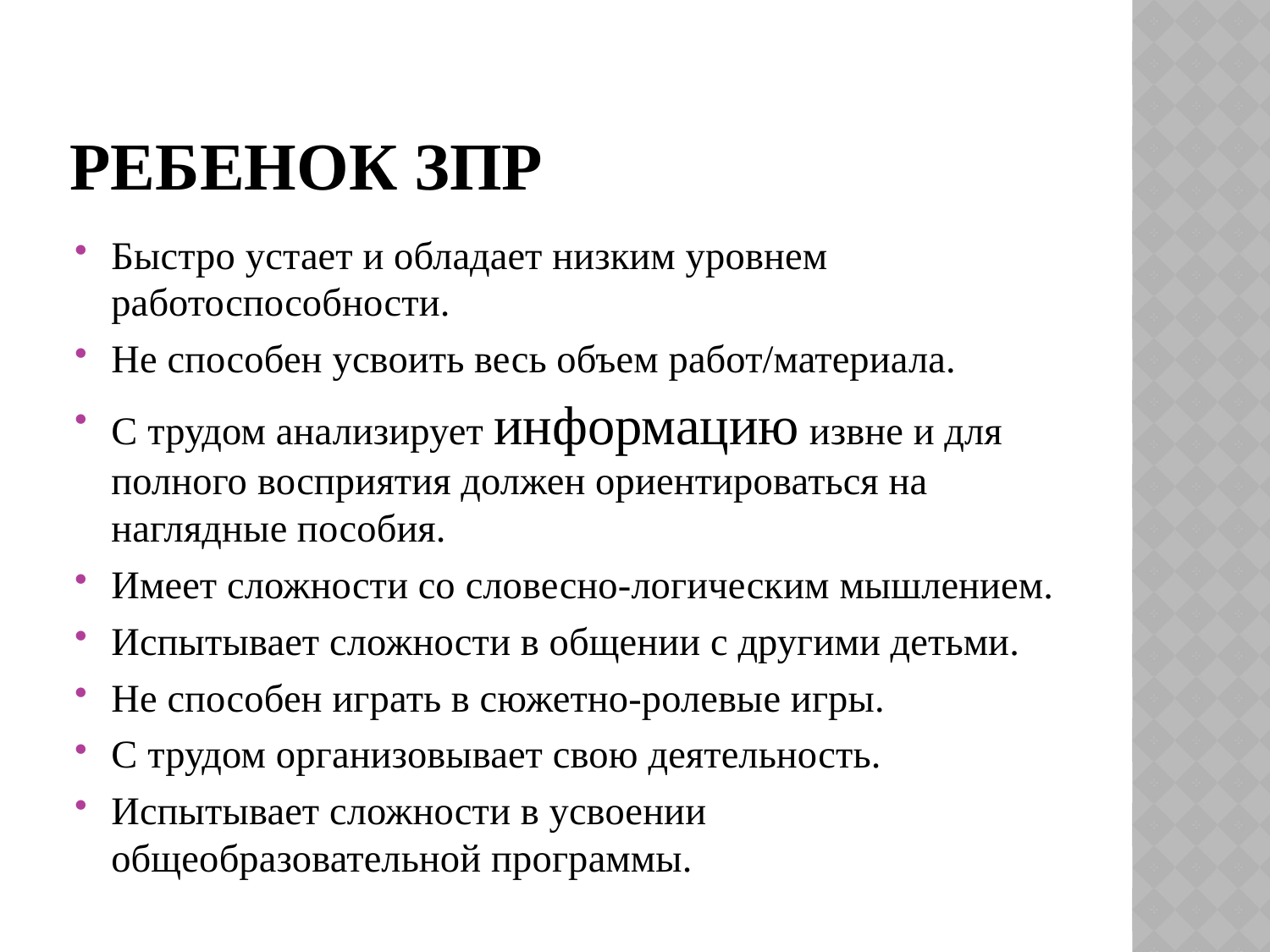

# Ребенок ЗПР
Быстро устает и обладает низким уровнем работоспособности.
Не способен усвоить весь объем работ/материала.
С трудом анализирует информацию извне и для полного восприятия должен ориентироваться на наглядные пособия.
Имеет сложности со словесно-логическим мышлением.
Испытывает сложности в общении с другими детьми.
Не способен играть в сюжетно-ролевые игры.
С трудом организовывает свою деятельность.
Испытывает сложности в усвоении общеобразовательной программы.